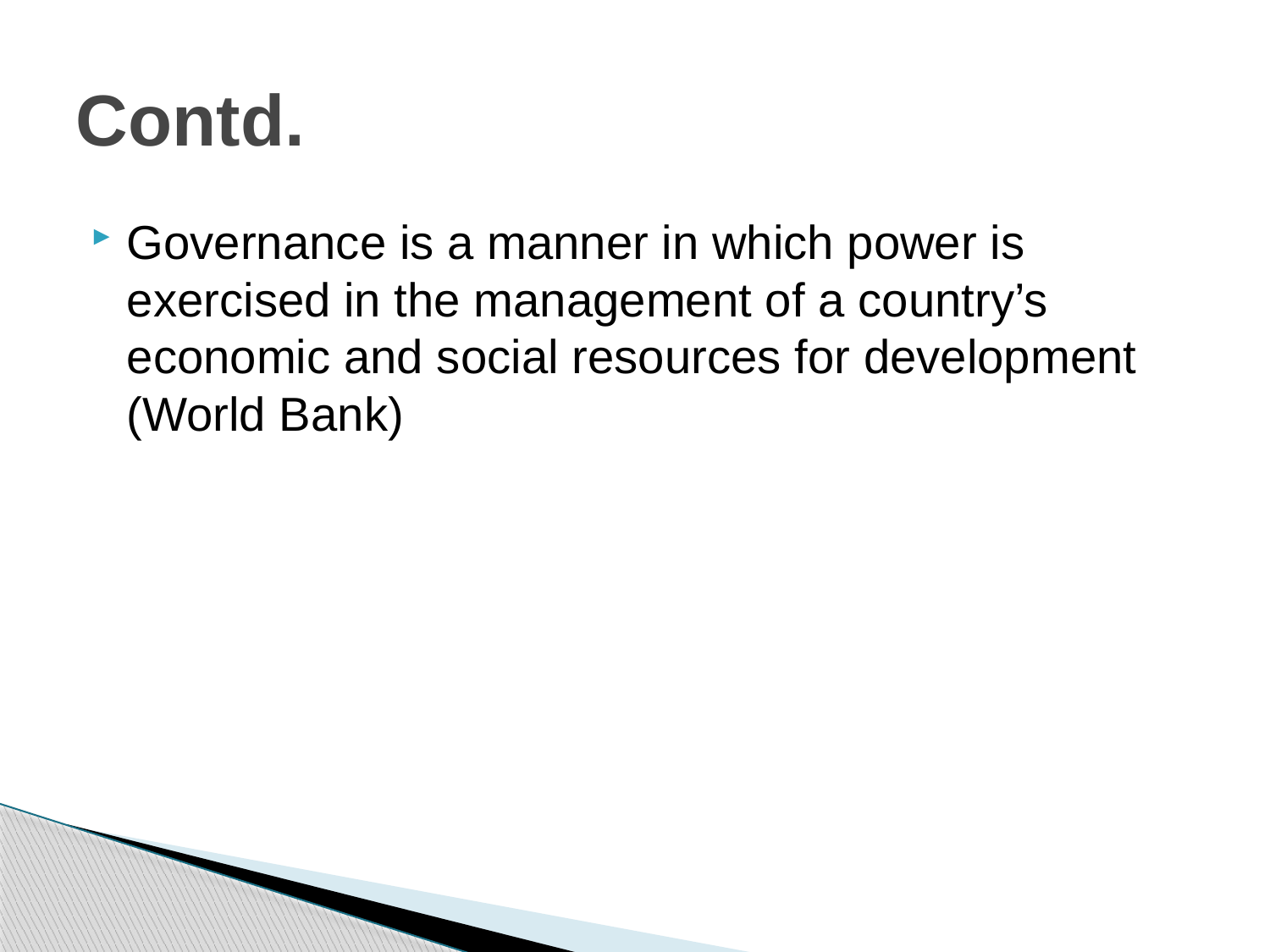

# Contd.
Governance is a manner in which power is exercised in the management of a country’s economic and social resources for development (World Bank)